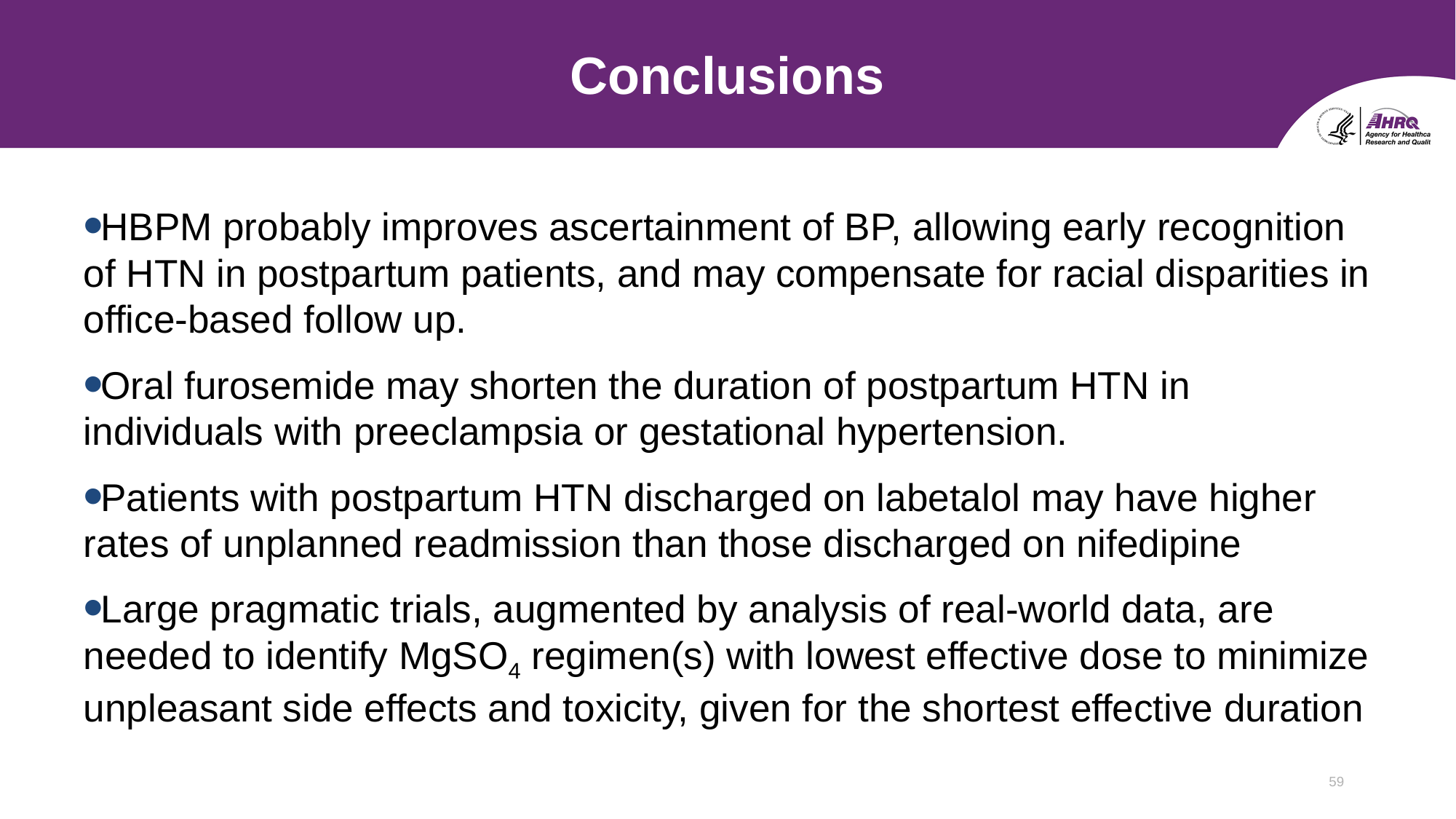

# Conclusions
HBPM probably improves ascertainment of BP, allowing early recognition of HTN in postpartum patients, and may compensate for racial disparities in office-based follow up.
Oral furosemide may shorten the duration of postpartum HTN in individuals with preeclampsia or gestational hypertension.
Patients with postpartum HTN discharged on labetalol may have higher rates of unplanned readmission than those discharged on nifedipine
Large pragmatic trials, augmented by analysis of real-world data, are needed to identify MgSO4 regimen(s) with lowest effective dose to minimize unpleasant side effects and toxicity, given for the shortest effective duration
59